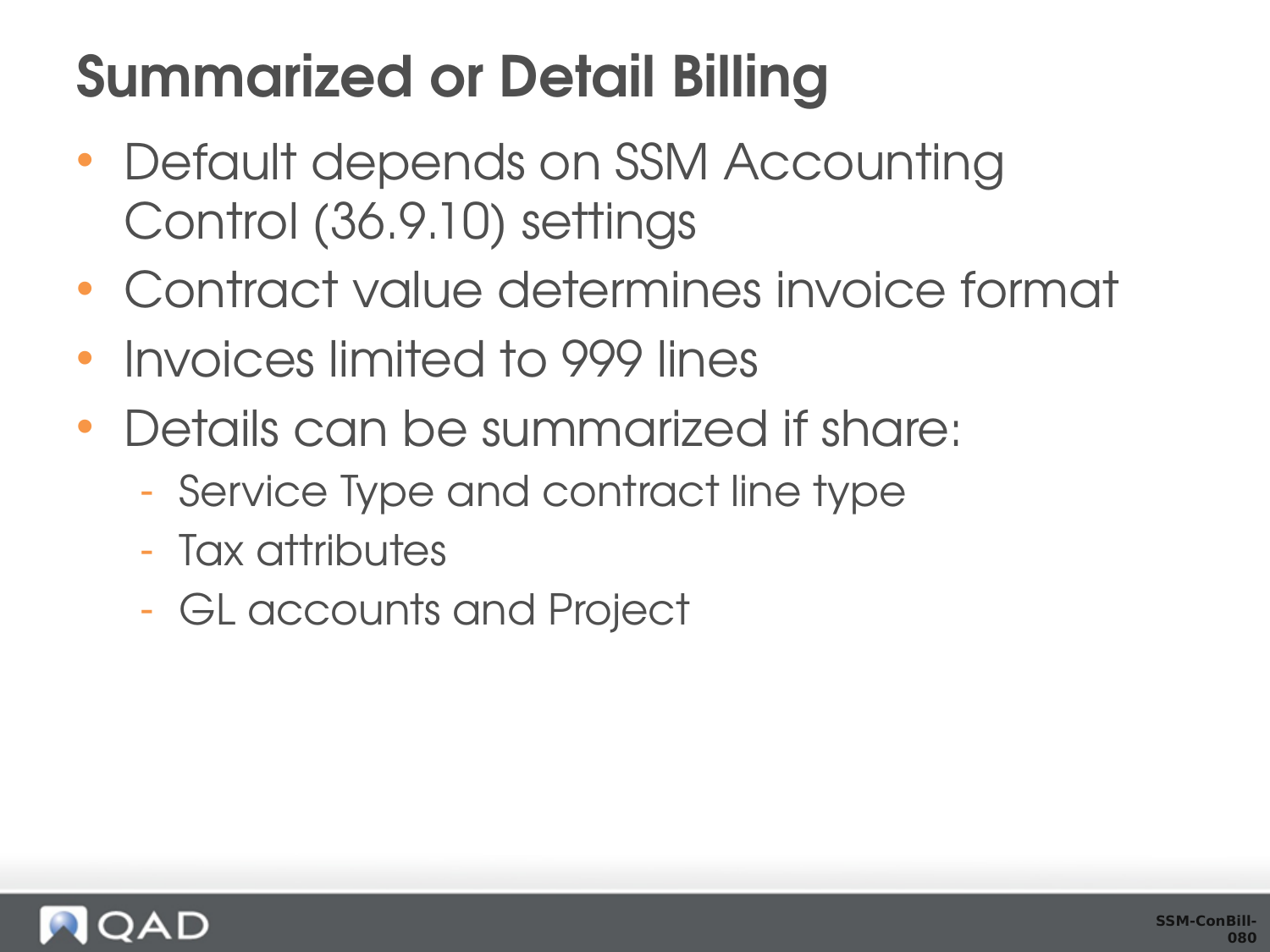

# Summarized or Detail Billing
Default depends on SSM Accounting Control (36.9.10) settings
Contract value determines invoice format
Invoices limited to 999 lines
Details can be summarized if share:
Service Type and contract line type
Tax attributes
GL accounts and Project

SSM-ConBill-080